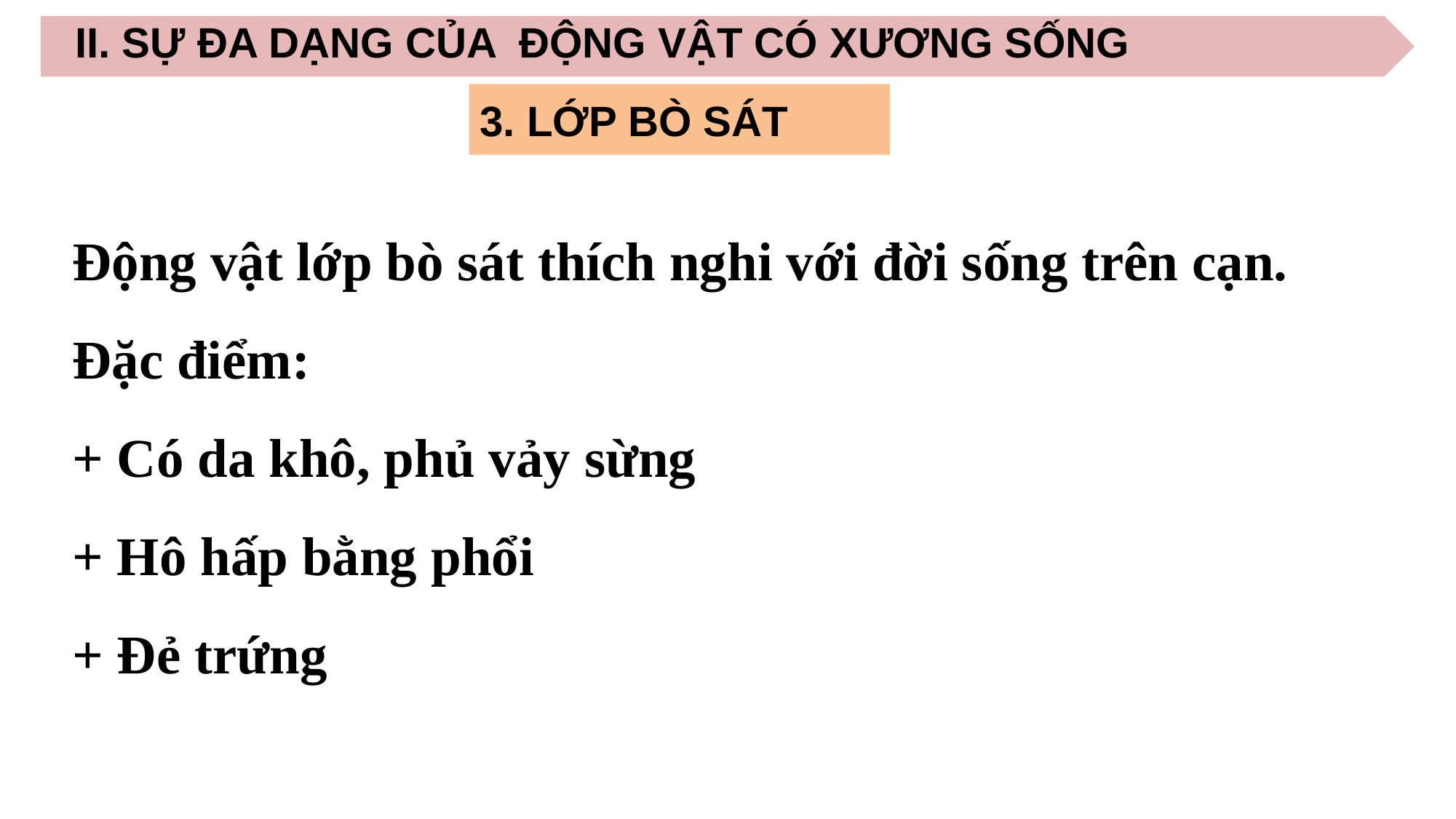

II. SỰ ĐA DẠNG CỦA  ĐỘNG VẬT CÓ XƯƠNG SỐNG
3. LỚP BÒ SÁT
Động vật lớp bò sát thích nghi với đời sống trên cạn. Đặc điểm:
+ Có da khô, phủ vảy sừng
+ Hô hấp bằng phổi
+ Đẻ trứng